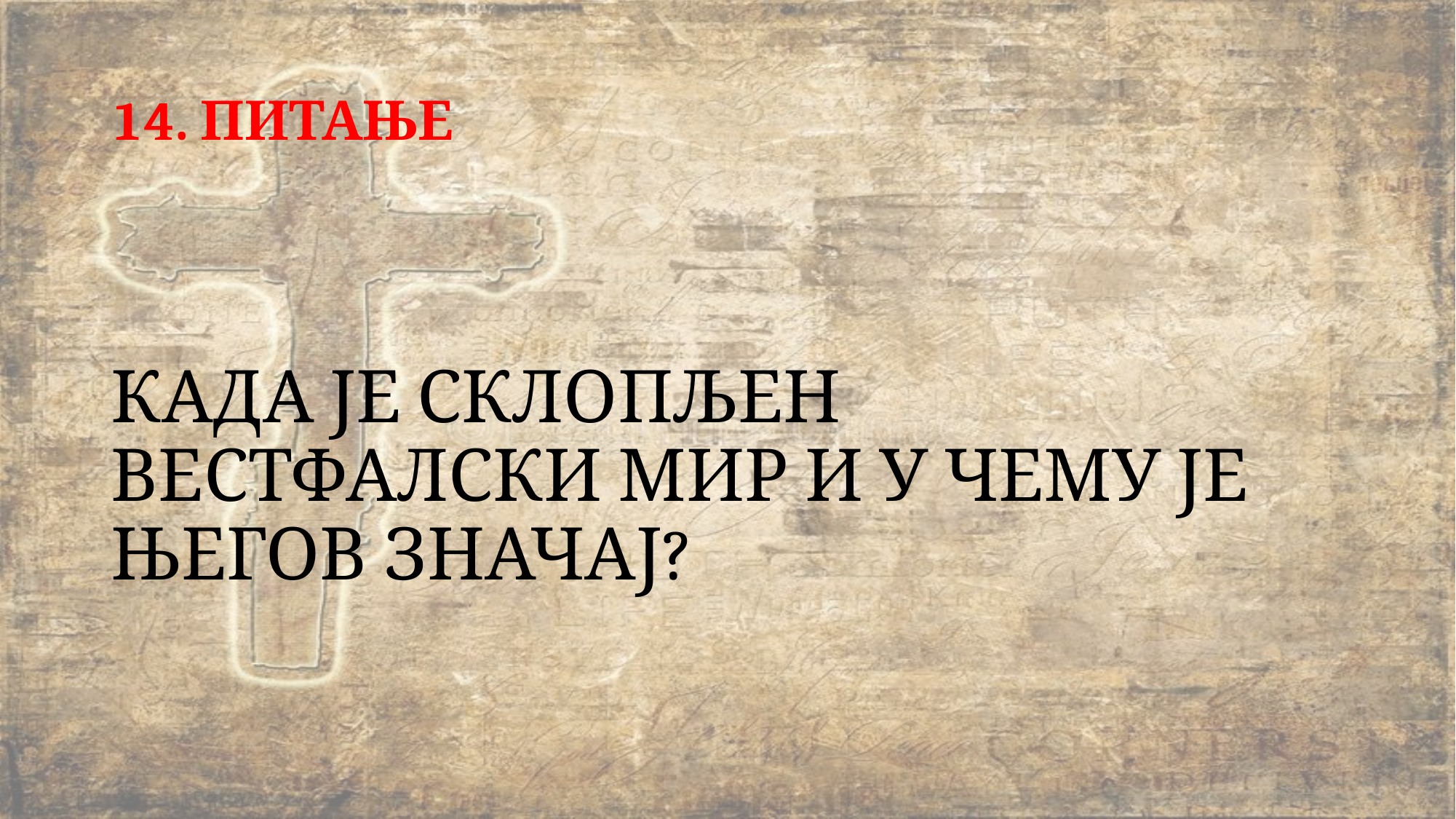

# 14. ПИТАЊЕ
КАДА ЈЕ СКЛОПЉЕН ВЕСТФАЛСКИ МИР И У ЧЕМУ ЈЕ ЊЕГОВ ЗНАЧАЈ?